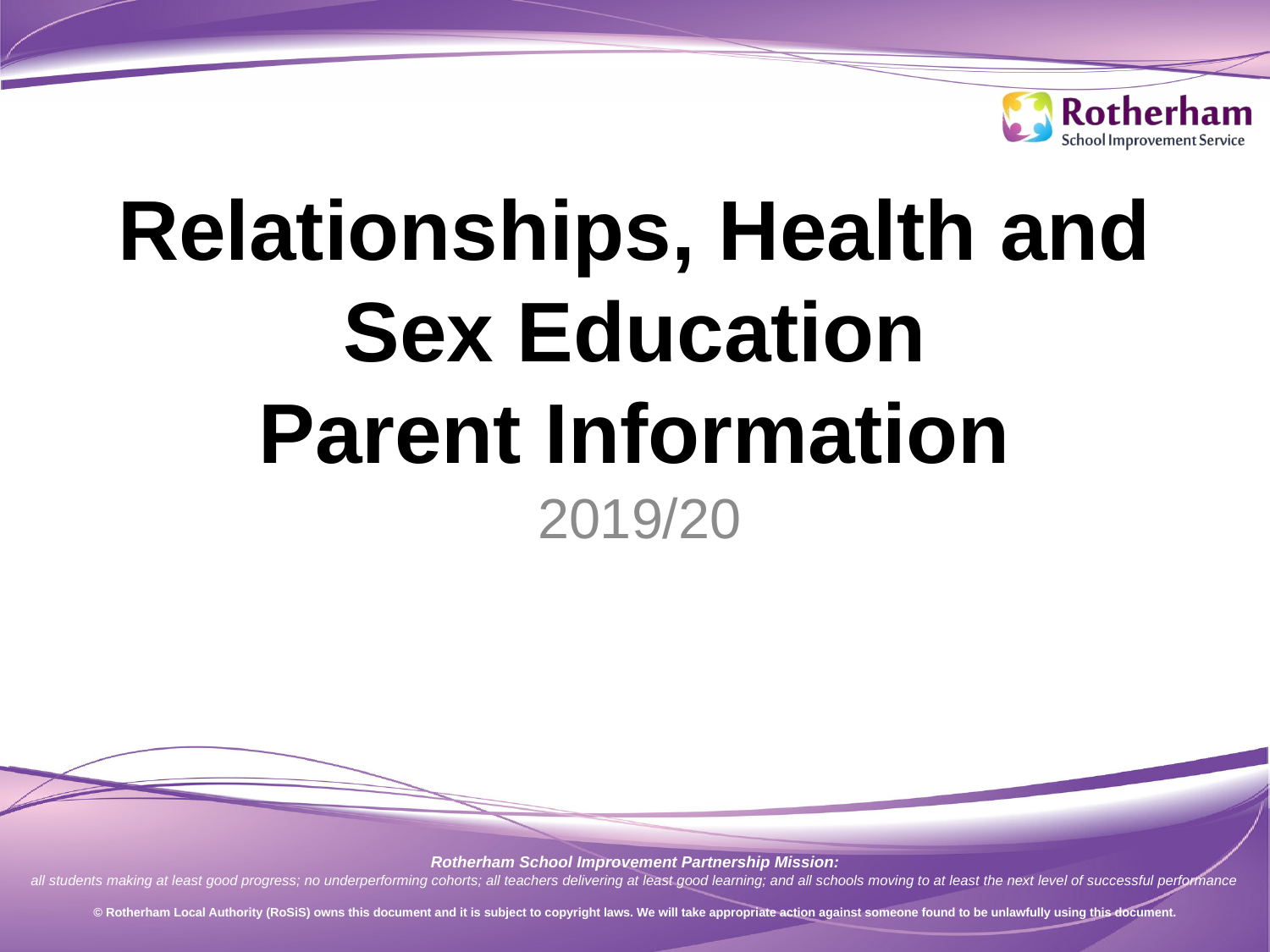

# Relationships, Health and Sex Education Parent Information
2019/20